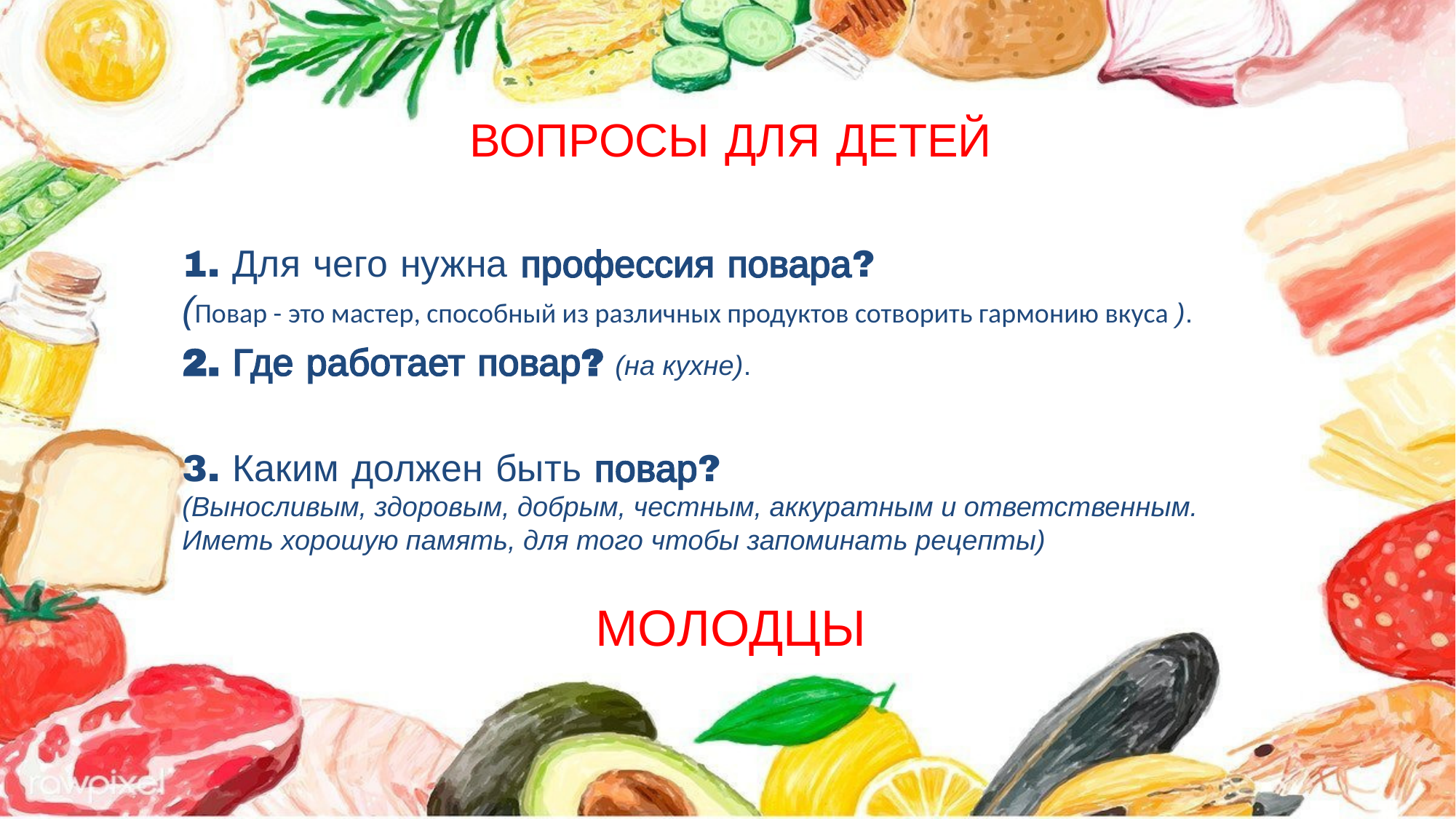

ВОПРОСЫ ДЛЯ ДЕТЕЙ

1. Для чего нужна профессия повара? 
(Повар - это мастер, способный из различных продуктов сотворить гармонию вкуса ).
2. Где работает повар? (на кухне).

3. Каким должен быть повар? 
(Выносливым, здоровым, добрым, честным, аккуратным и ответственным. Иметь хорошую память, для того чтобы запоминать рецепты)
МОЛОДЦЫ